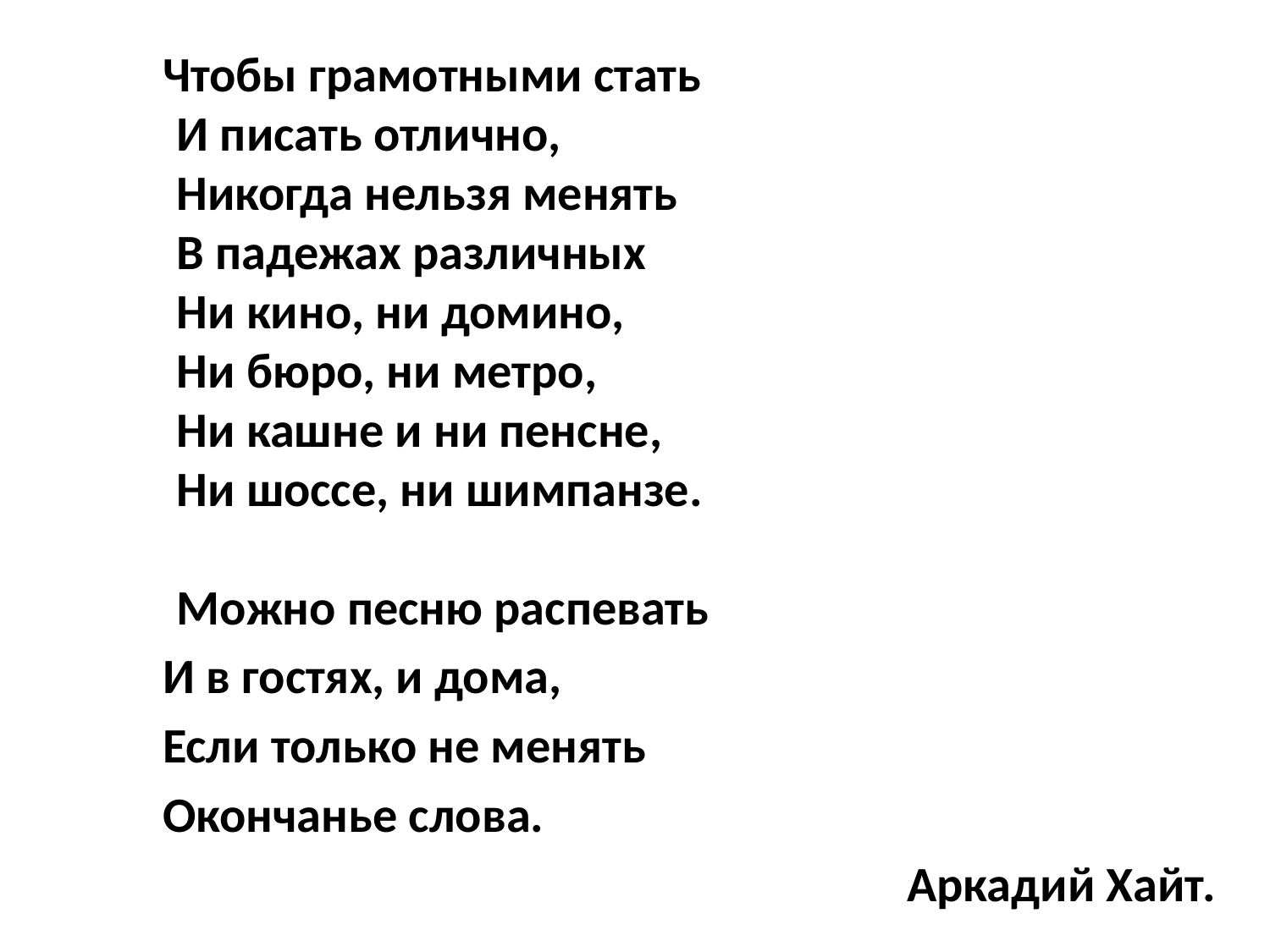

Чтобы грамотными стать
И писать отлично,
Никогда нельзя менять 
В падежах различных
Ни кино, ни домино,
Ни бюро, ни метро,
Ни кашне и ни пенсне,
Ни шоссе, ни шимпанзе. 
Можно песню распевать
   И в гостях, и дома,
   Если только не менять
   Окончанье слова.
 Аркадий Хайт.
#